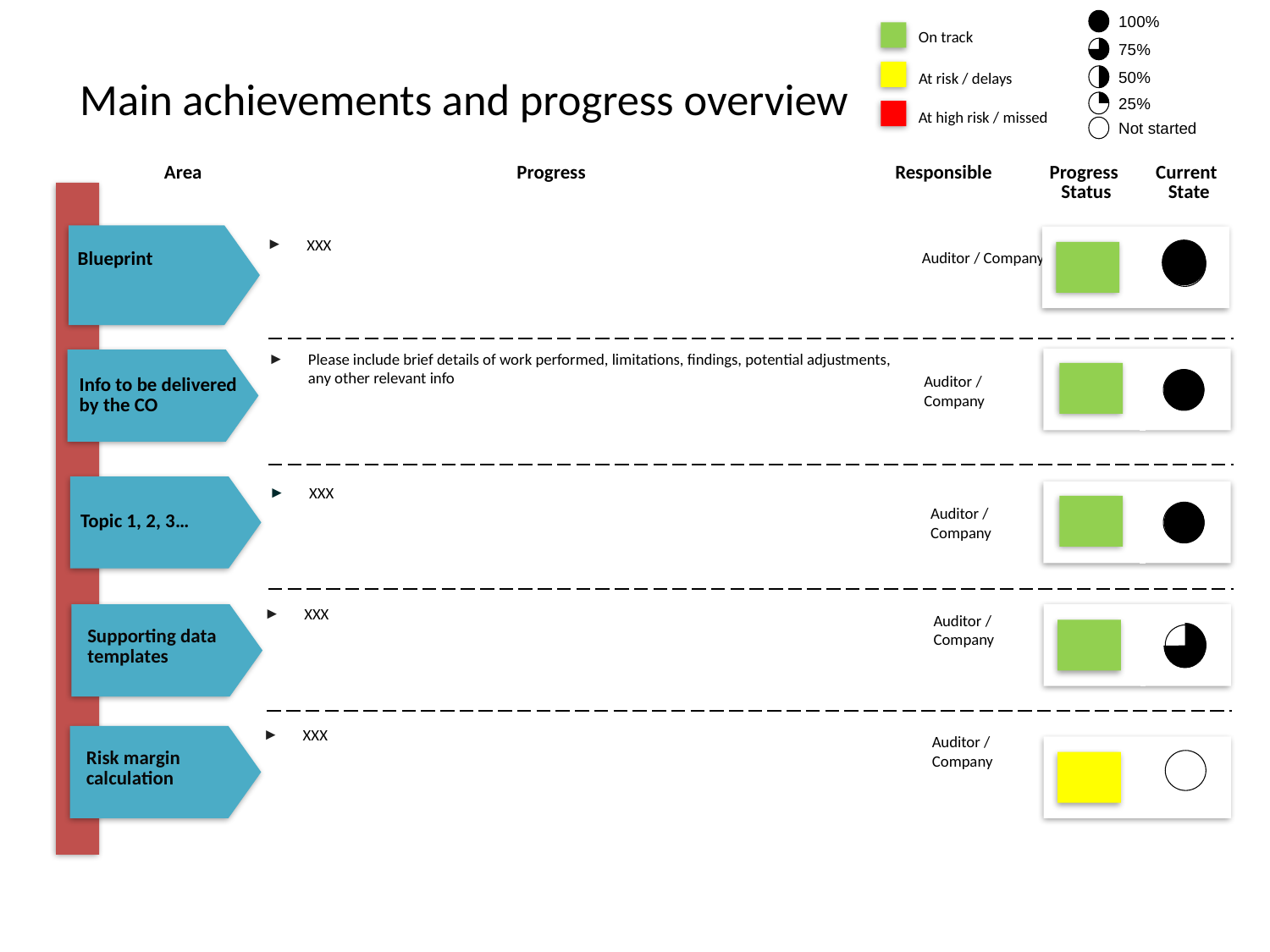

100%

On track
# Main achievements and progress overview

75%

50%
At risk / delays

25%

At high risk / missed

Not started
Area
Progress
Responsible
Progress
Status
Current
State

XXX

Blueprint

Auditor / Company

Please include brief details of work performed, limitations, findings, potential adjustments, any other relevant info

Auditor / Company
Info to be delivered by the CO

XXX

Auditor / Company
Topic 1, 2, 3…

XXX
Auditor / Company

Supporting data templates

XXX
Auditor / Company

Risk margin calculation